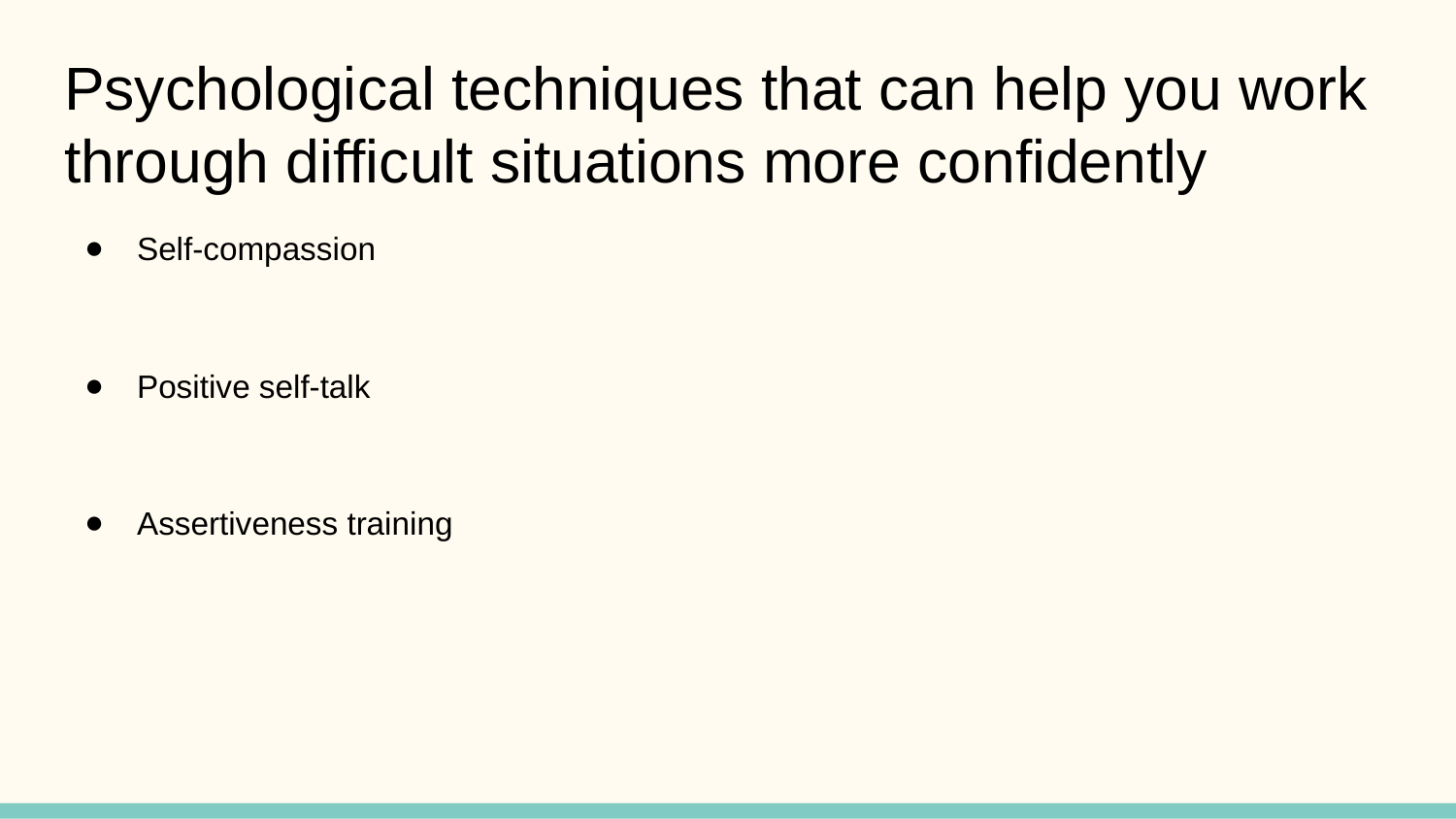

# Psychological techniques that can help you work through difficult situations more confidently
Self-compassion

Positive self-talk

Assertiveness training